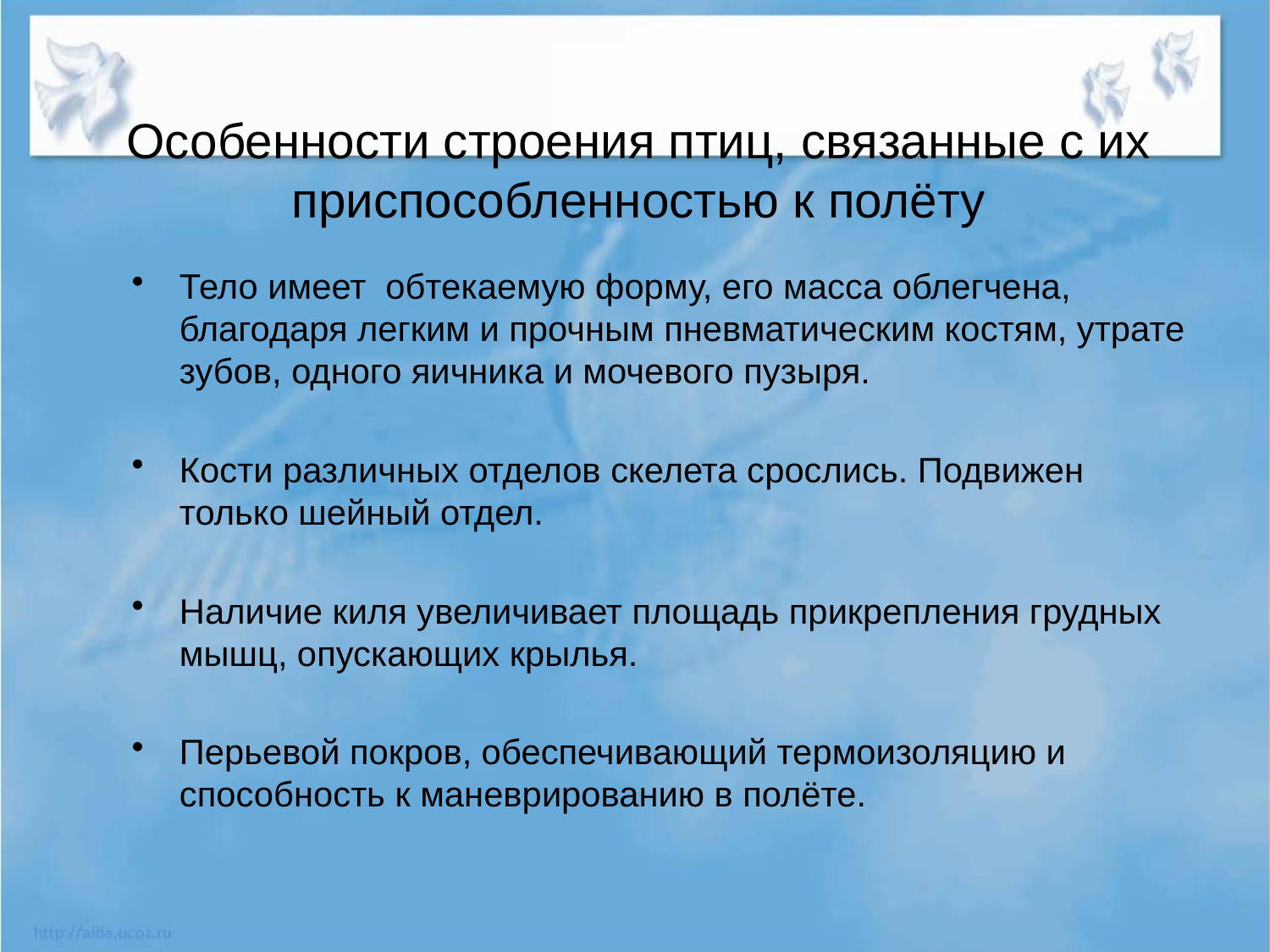

# Особенности строения птиц, связанные с их приспособленностью к полёту
Тело имеет  обтекаемую форму, его масса облегчена, благодаря легким и прочным пневматическим костям, утрате зубов, одного яичника и мочевого пузыря.

Кости различных отделов скелета срослись. Подвижен только шейный отдел.

Наличие киля увеличивает площадь прикрепления грудных мышц, опускающих крылья.

Перьевой покров, обеспечивающий термоизоляцию и способность к маневрированию в полёте.